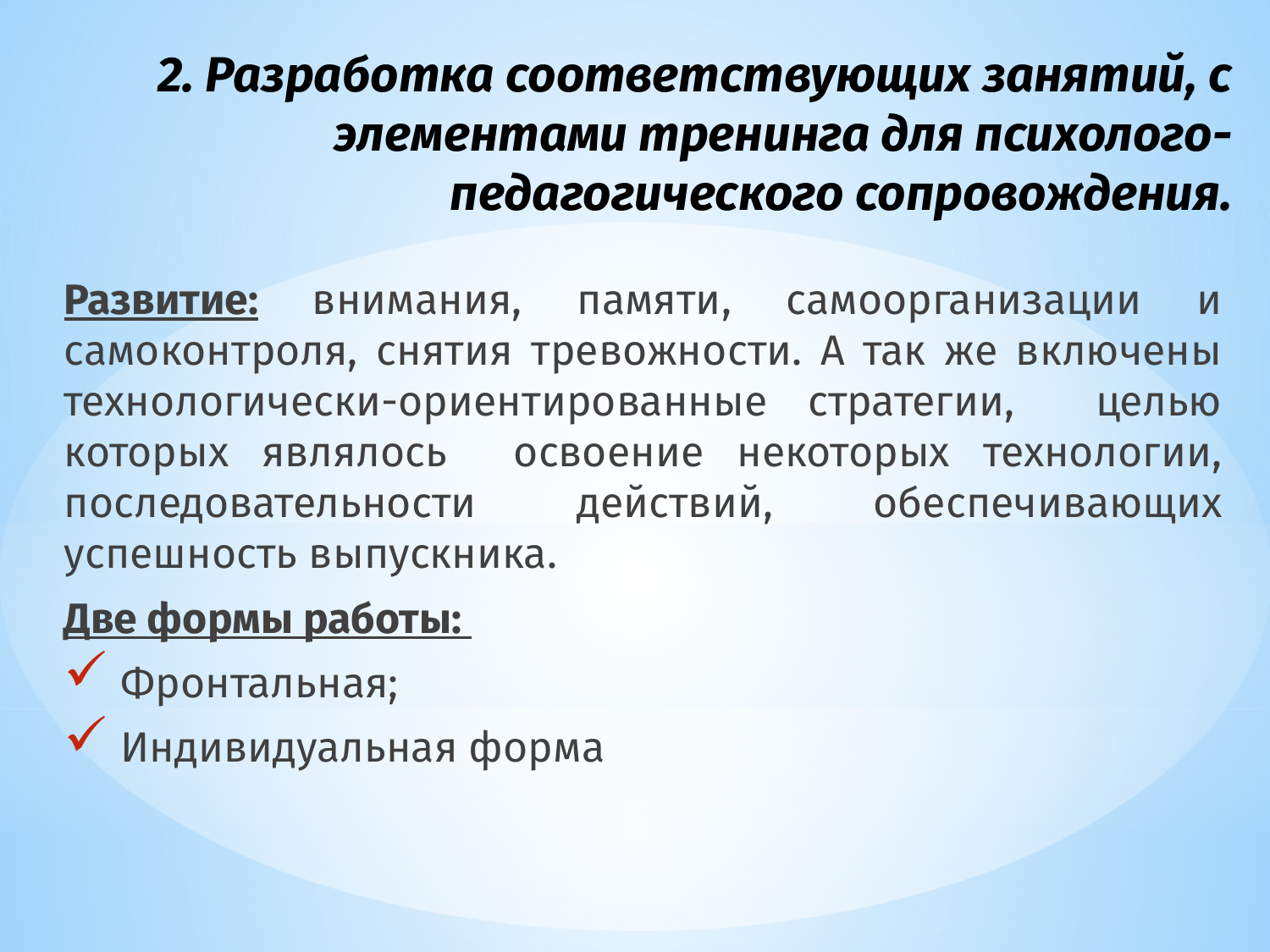

# 2. Разработка соответствующих занятий, с элементами тренинга для психолого-педагогического сопровождения.
Развитие: внимания, памяти, самоорганизации и самоконтроля, снятия тревожности. А так же включены технологически-ориентированные стратегии,  целью которых являлось  освоение некоторых технологии, последовательности действий, обеспечивающих успешность выпускника.
Две формы работы:
 Фронтальная;
 Индивидуальная форма